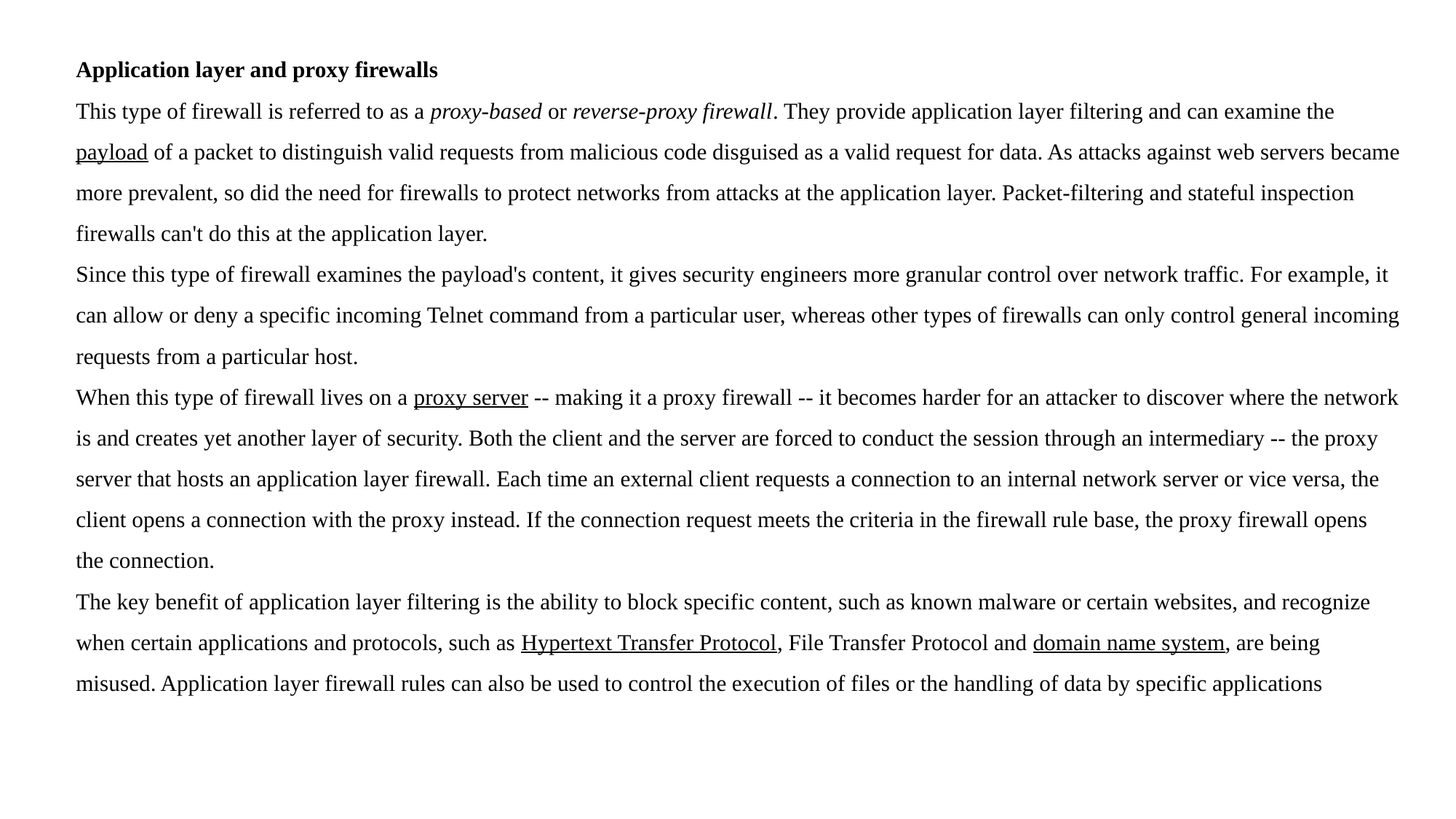

Application layer and proxy firewalls
This type of firewall is referred to as a proxy-based or reverse-proxy firewall. They provide application layer filtering and can examine the payload of a packet to distinguish valid requests from malicious code disguised as a valid request for data. As attacks against web servers became more prevalent, so did the need for firewalls to protect networks from attacks at the application layer. Packet-filtering and stateful inspection firewalls can't do this at the application layer.
Since this type of firewall examines the payload's content, it gives security engineers more granular control over network traffic. For example, it can allow or deny a specific incoming Telnet command from a particular user, whereas other types of firewalls can only control general incoming requests from a particular host.
When this type of firewall lives on a proxy server -- making it a proxy firewall -- it becomes harder for an attacker to discover where the network is and creates yet another layer of security. Both the client and the server are forced to conduct the session through an intermediary -- the proxy server that hosts an application layer firewall. Each time an external client requests a connection to an internal network server or vice versa, the client opens a connection with the proxy instead. If the connection request meets the criteria in the firewall rule base, the proxy firewall opens the connection.
The key benefit of application layer filtering is the ability to block specific content, such as known malware or certain websites, and recognize when certain applications and protocols, such as Hypertext Transfer Protocol, File Transfer Protocol and domain name system, are being misused. Application layer firewall rules can also be used to control the execution of files or the handling of data by specific applications